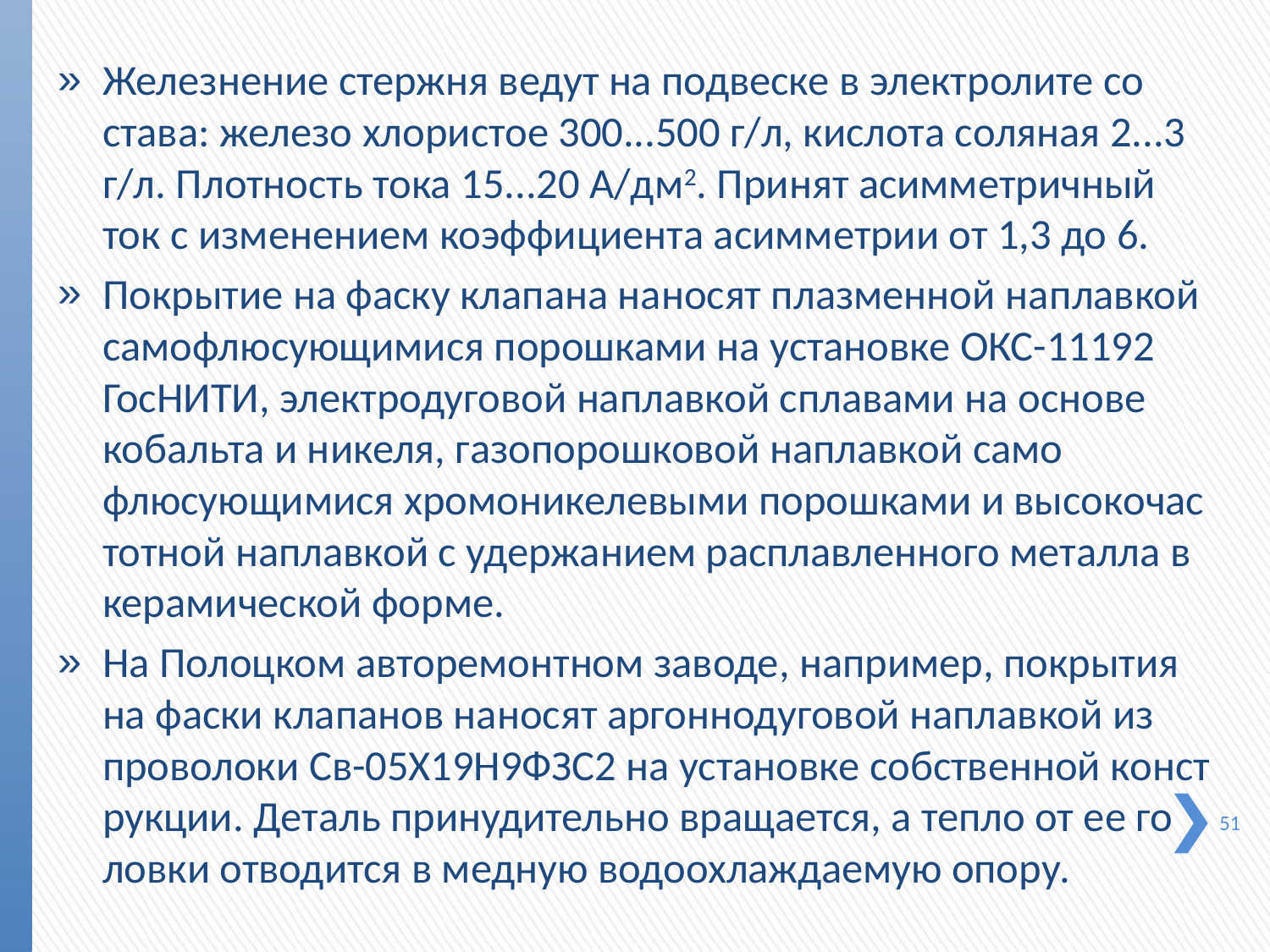

Железнение стержня ведут на подвеске в электролите со­става: железо хлористое 300...500 г/л, кислота соляная 2...3 г/л. Плотность тока 15...20 А/дм2. Принят асимметричный ток с изменением коэффициента асимметрии от 1,3 до 6.
Покрытие на фаску клапана наносят плазменной на­плавкой самофлюсующимися порошками на установке ОКС-11192 ГосНИТИ, электродуговой наплавкой сплавами на основе кобальта и никеля, газопорошковой наплавкой само­флюсующимися хромоникелевыми порошками и высокочас­тотной наплавкой с удержанием расплавленного металла в керамической форме.
На Полоцком авторемонтном заводе, например, покрытия на фаски клапанов наносят аргоннодуговой наплавкой из про­волоки Св-05Х19Н9ФЗС2 на установке собственной конст­рукции. Деталь принудительно вращается, а тепло от ее го­ловки отводится в медную водоохлаждаемую опору.

51